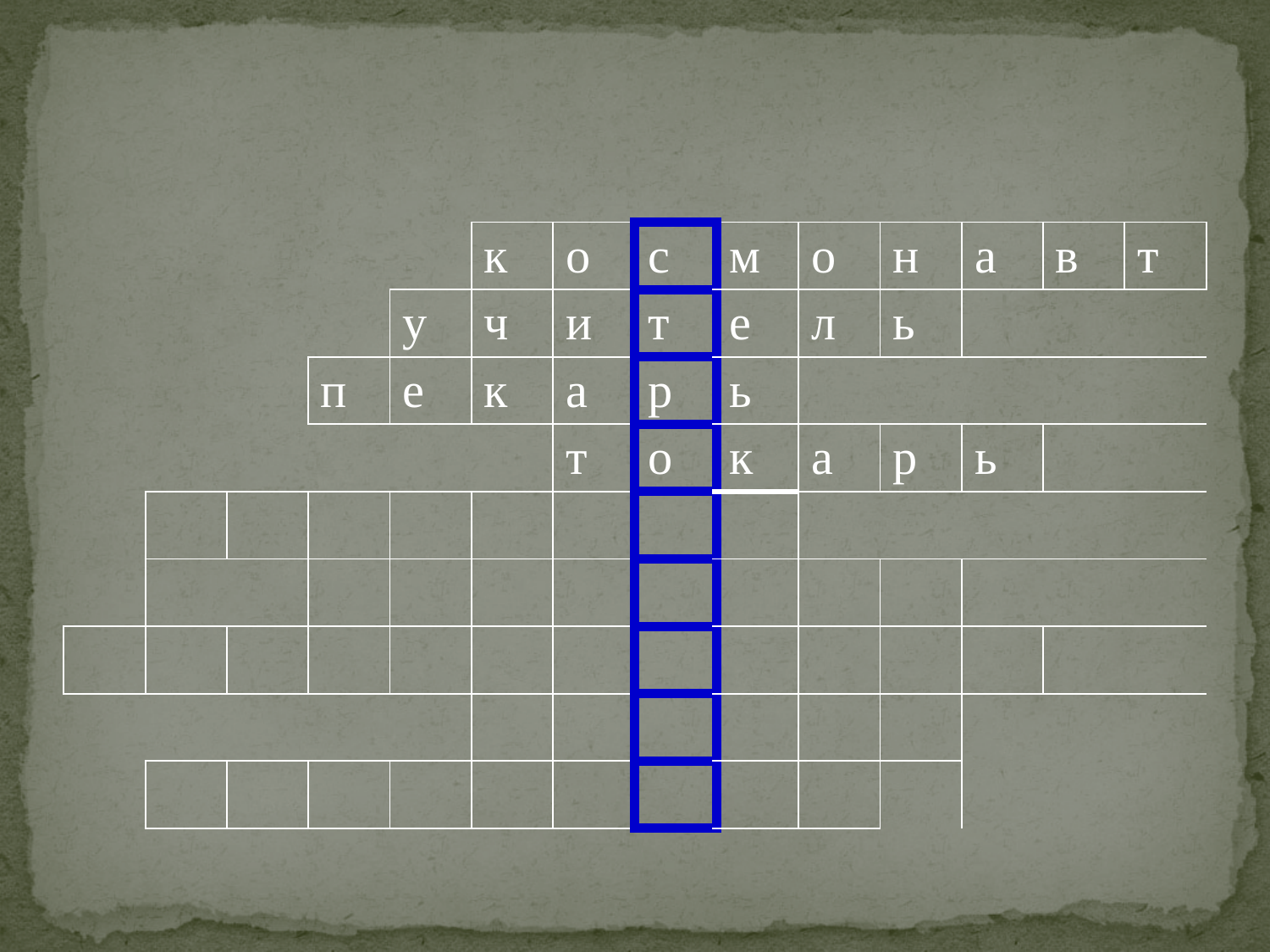

#
|  |  |  |  |  | к | о | с | м | о | н | а | в | т |
| --- | --- | --- | --- | --- | --- | --- | --- | --- | --- | --- | --- | --- | --- |
|  |  |  |  | у | ч | и | т | е | л | ь |  |  |  |
|  |  |  | п | е | к | а | р | ь |  |  |  |  |  |
|  |  |  |  |  |  | т | о | к | а | р | ь |  |  |
|  |  |  |  |  |  |  |  |  |  |  |  |  |  |
|  |  |  |  |  |  |  |  |  |  |  |  |  |  |
|  |  |  |  |  |  |  |  |  |  |  |  |  |  |
|  |  |  |  |  |  |  |  |  |  |  |  |  |  |
|  |  |  |  |  |  |  |  |  |  |  |  |  |  |